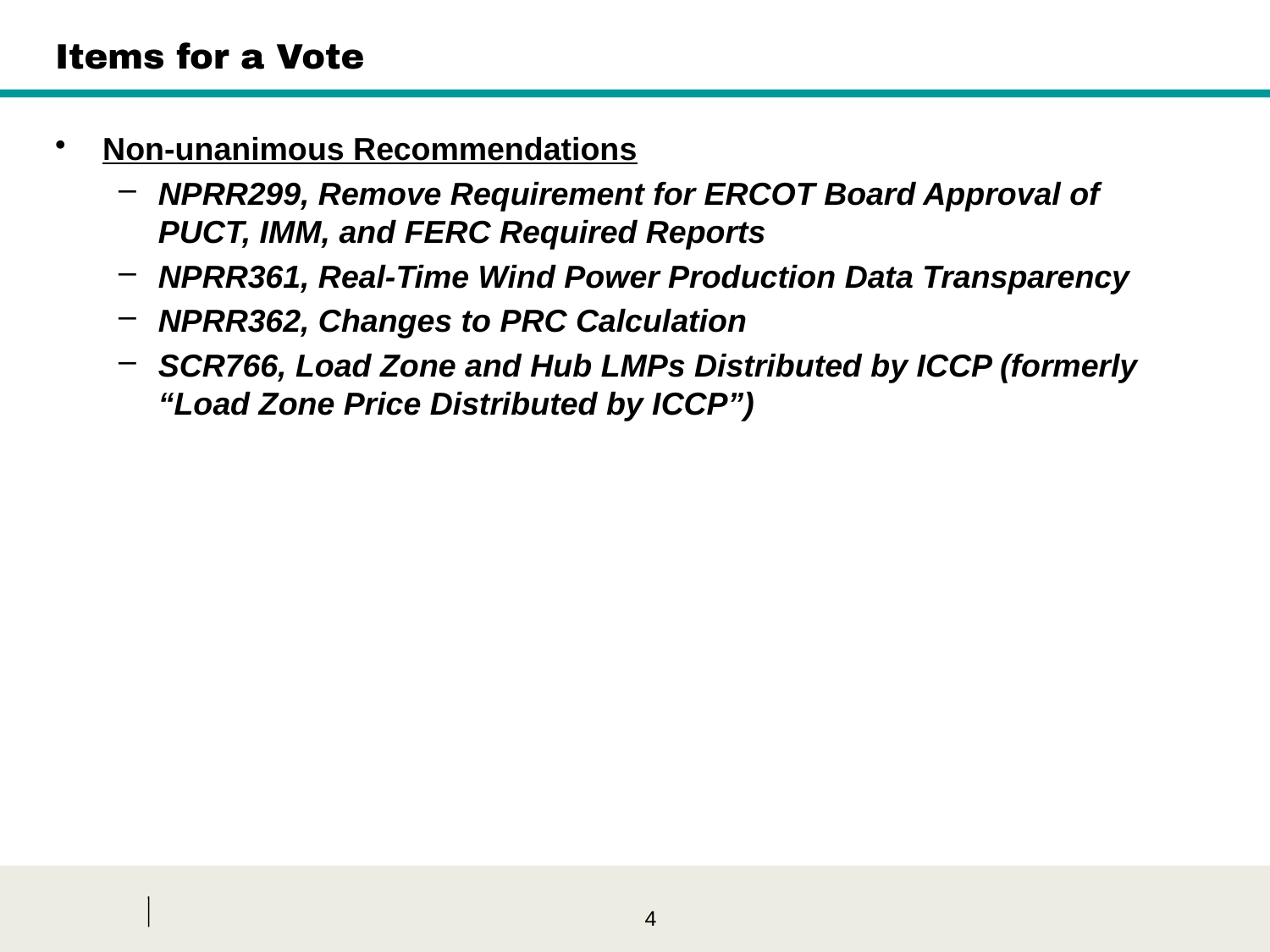

Items for a Vote
Non-unanimous Recommendations
NPRR299, Remove Requirement for ERCOT Board Approval of PUCT, IMM, and FERC Required Reports
NPRR361, Real-Time Wind Power Production Data Transparency
NPRR362, Changes to PRC Calculation
SCR766, Load Zone and Hub LMPs Distributed by ICCP (formerly “Load Zone Price Distributed by ICCP”)